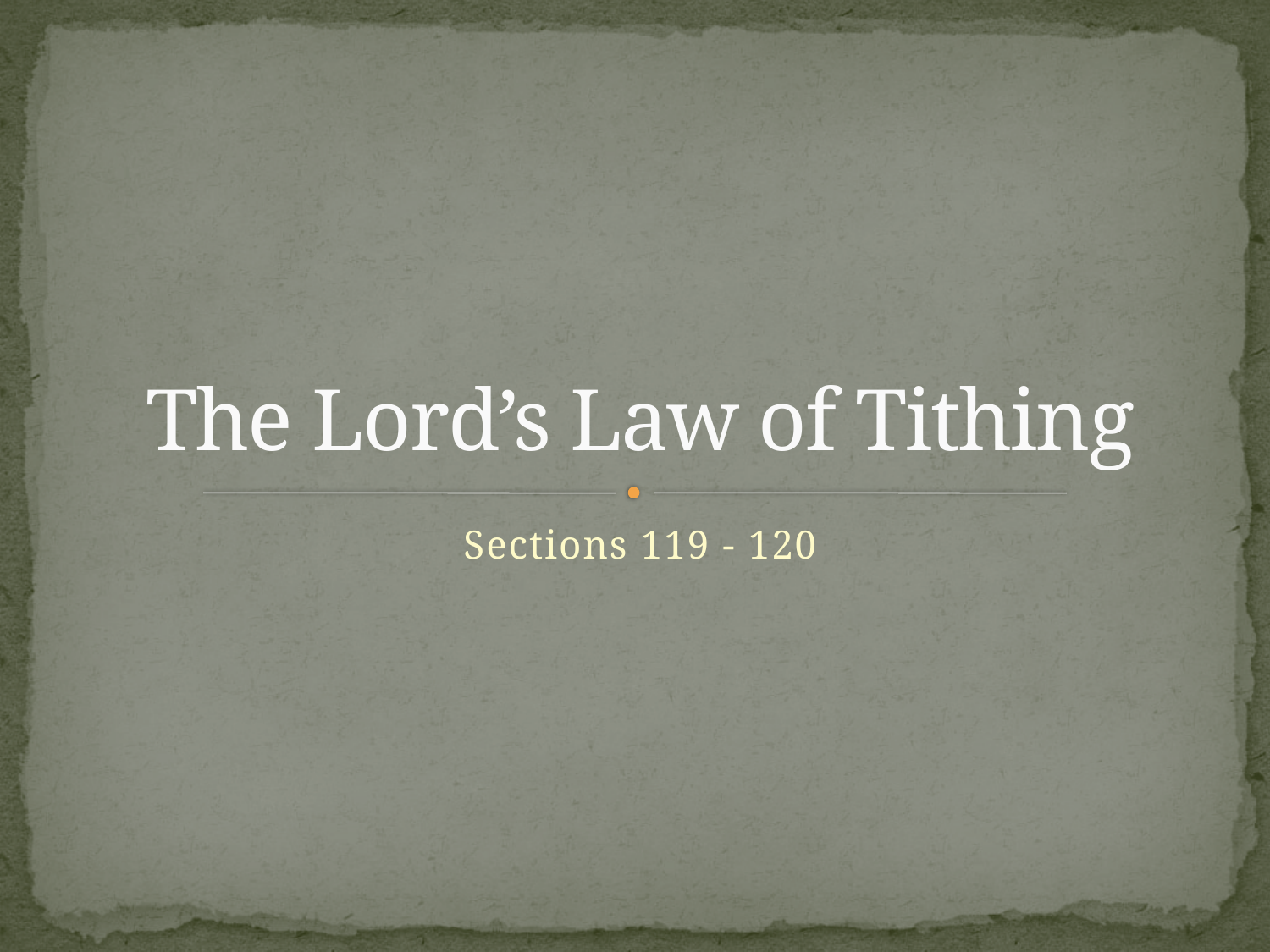

# The Lord’s Law of Tithing
Sections 119 - 120